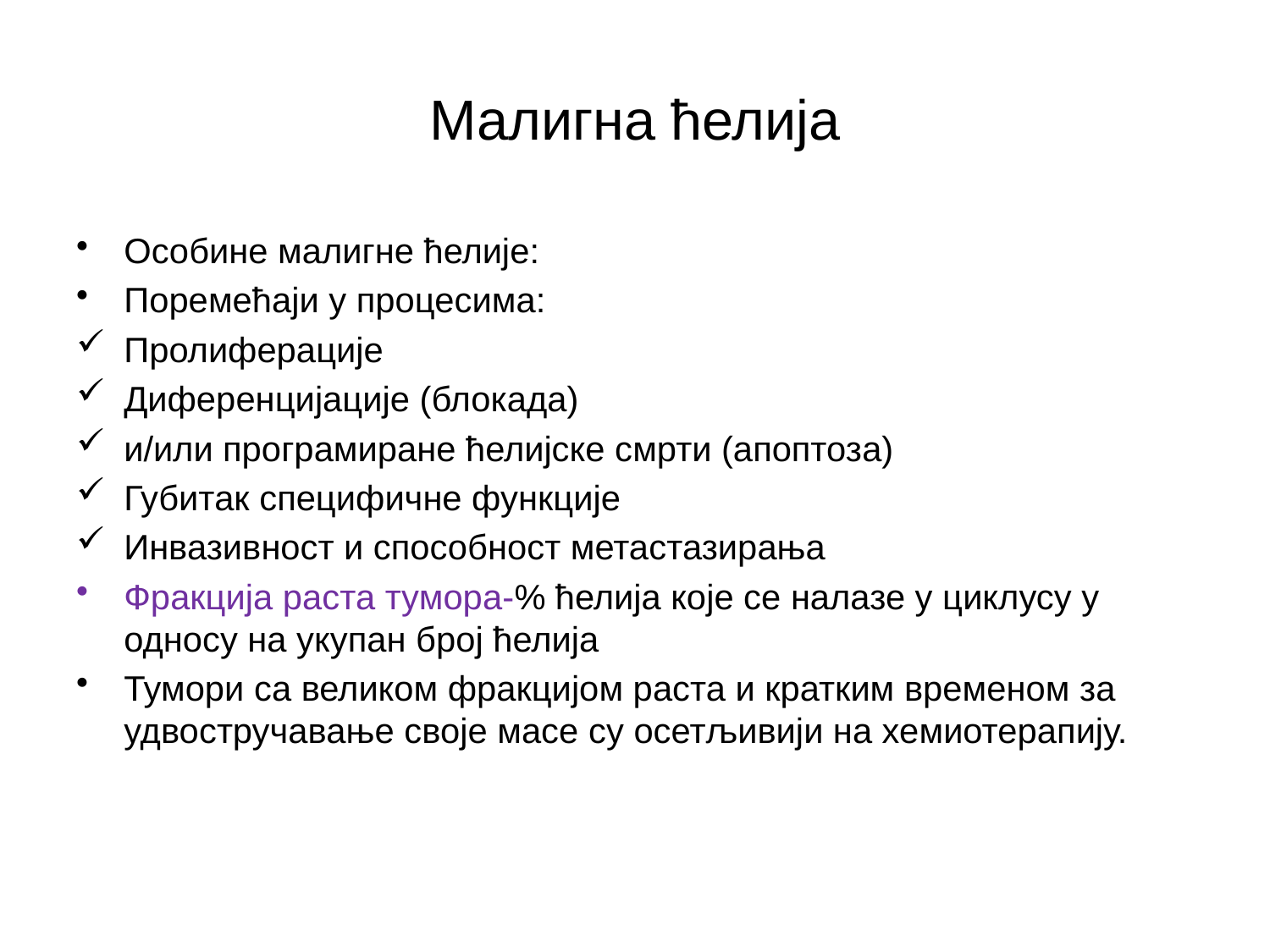

# Малигна ћелија
Особине малигне ћелије:
Поремећаји у процесима:
Пролиферације
Диференцијације (блокада)
и/или програмиране ћелијске смрти (апоптоза)
Губитак специфичне функције
Инвазивност и способност метастазирања
Фракција раста тумора-% ћелија које се налазе у циклусу у односу на укупан број ћелија
Тумори са великом фракцијом раста и кратким временом за удвостручавање своје масе су осетљивији на хемиотерапију.